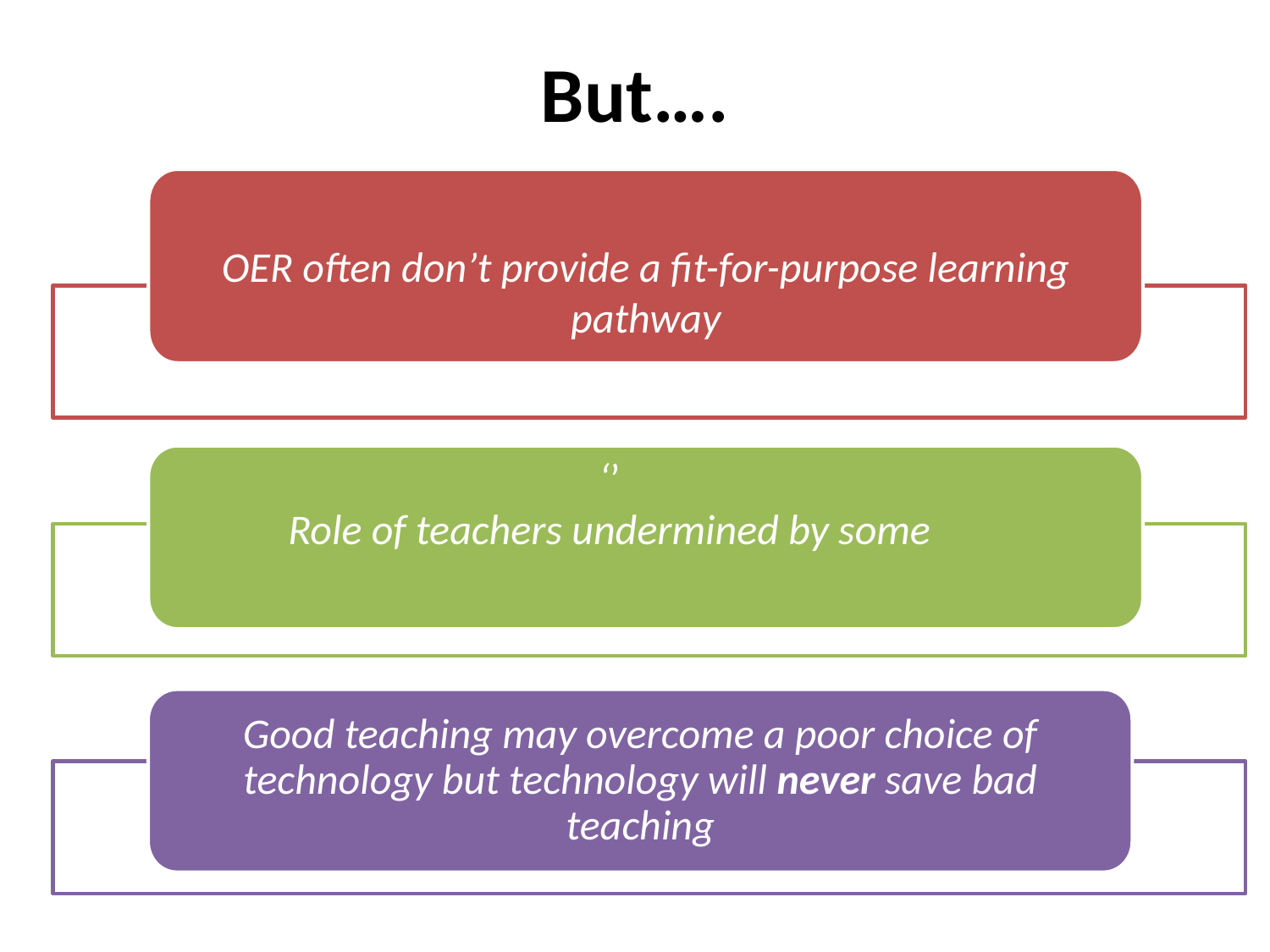

# But….

Good teaching may overcome a poor choice of technology but technology will never save bad teaching

OER often don’t provide a fit-for-purpose learning pathway
‘’
Role of teachers undermined by some